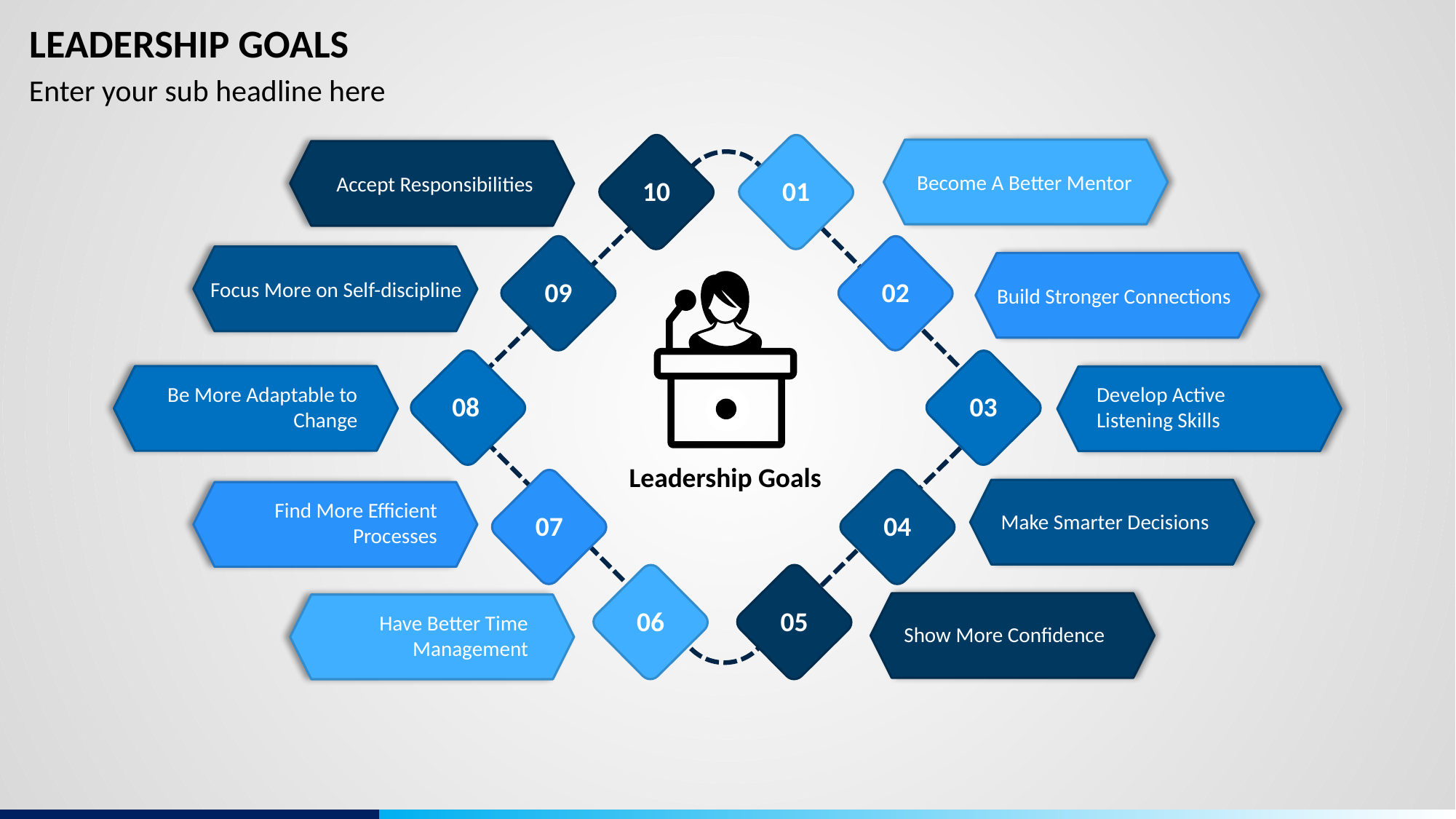

# LEADERSHIP GOALS
Enter your sub headline here

Become A Better Mentor
Accept Responsibilities
10
01

09
02
Focus More on Self-discipline

Build Stronger Connections

Be More Adaptable to Change
Develop Active Listening Skills
08
03
Leadership Goals

Find More Efficient Processes
Make Smarter Decisions
07
04

06
05
Have Better Time Management
Show More Confidence